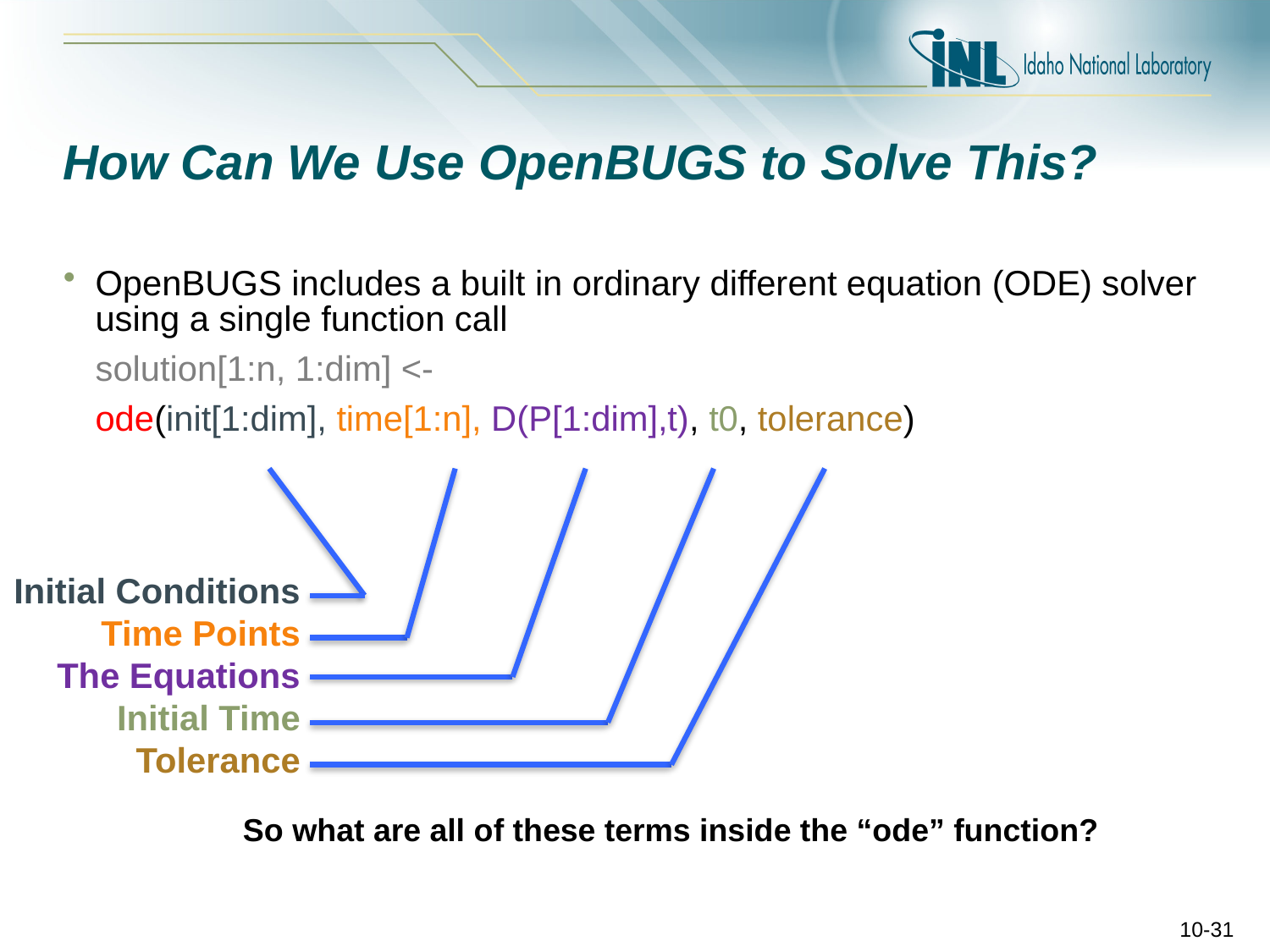

# How Can We Use OpenBUGS to Solve This?
OpenBUGS includes a built in ordinary different equation (ODE) solver using a single function call
	solution[1:n, 1:dim] <-
	ode(init[1:dim], time[1:n], D(P[1:dim],t), t0, tolerance)

Initial Conditions
Time Points
The Equations
Initial Time
Tolerance
So what are all of these terms inside the “ode” function?
10-31